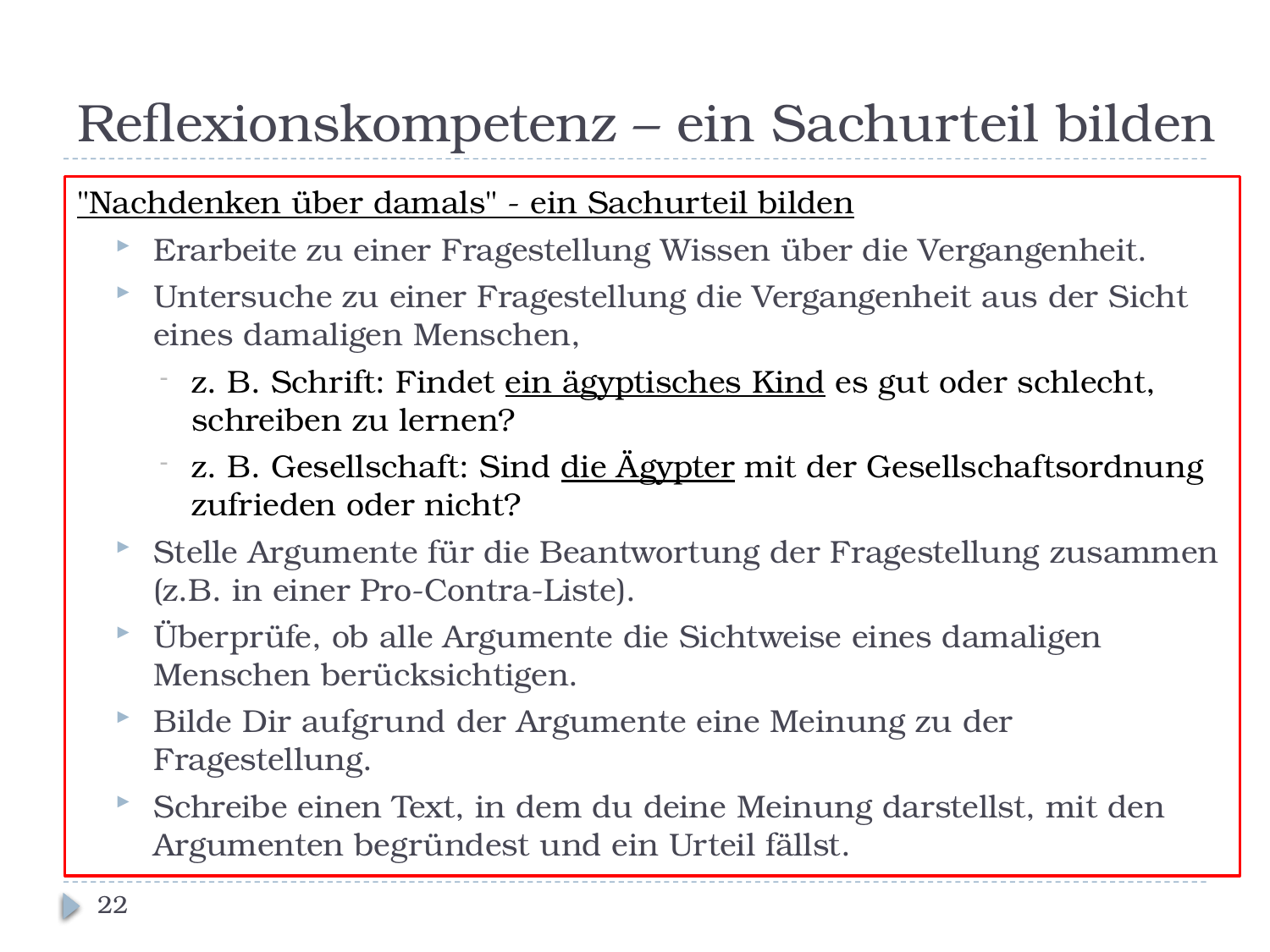

# Reflexionskompetenz – ein Sachurteil bilden
"Nachdenken über damals" - ein Sachurteil bilden
Erarbeite zu einer Fragestellung Wissen über die Vergangenheit.
Untersuche zu einer Fragestellung die Vergangenheit aus der Sicht eines damaligen Menschen,
z. B. Schrift: Findet ein ägyptisches Kind es gut oder schlecht, schreiben zu lernen?
z. B. Gesellschaft: Sind die Ägypter mit der Gesellschaftsordnung zufrieden oder nicht?
Stelle Argumente für die Beantwortung der Fragestellung zusammen (z.B. in einer Pro-Contra-Liste).
Überprüfe, ob alle Argumente die Sichtweise eines damaligen Menschen berücksichtigen.
Bilde Dir aufgrund der Argumente eine Meinung zu der Fragestellung.
Schreibe einen Text, in dem du deine Meinung darstellst, mit den Argumenten begründest und ein Urteil fällst.
22